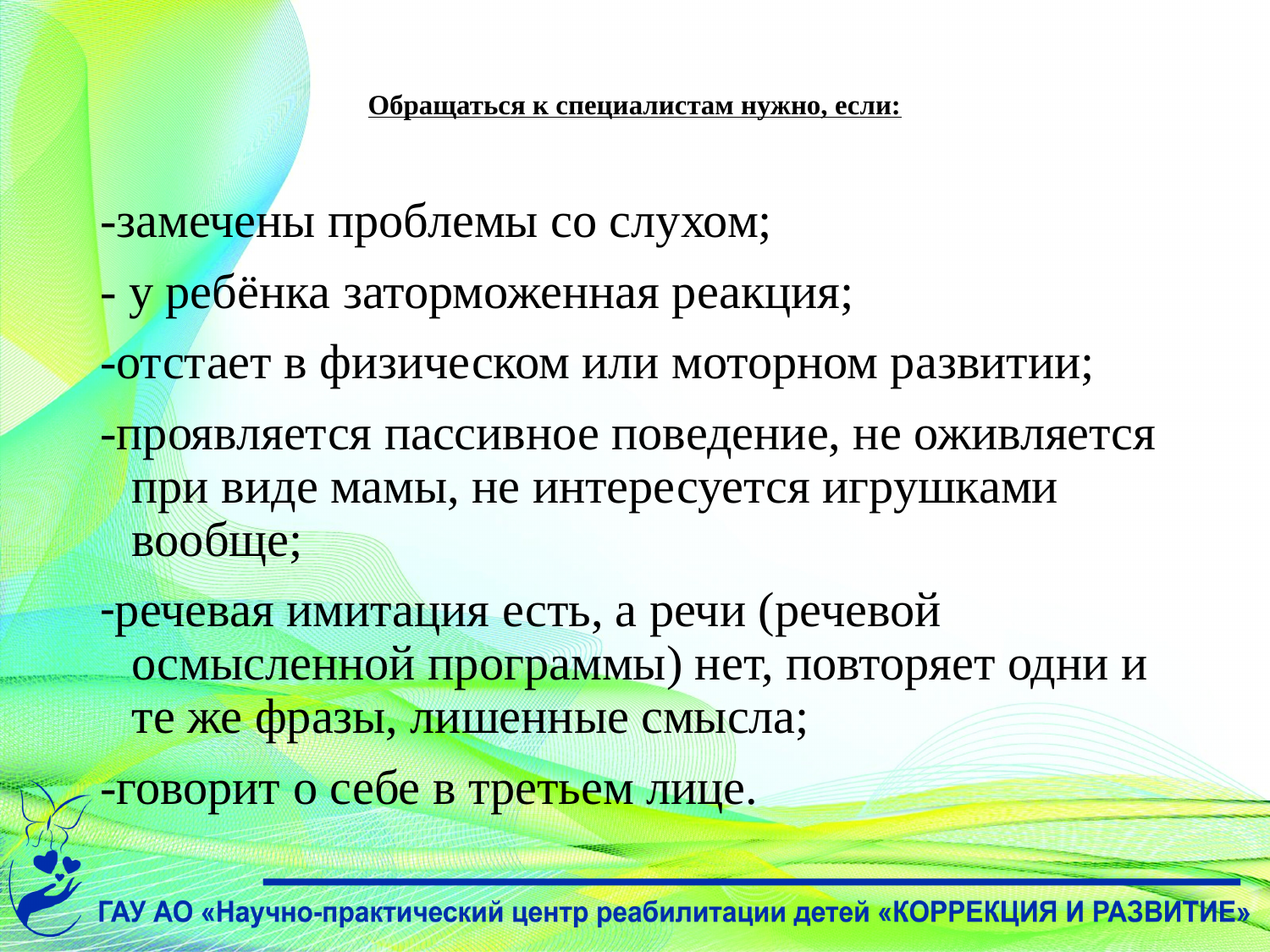

# Обращаться к специалистам нужно, если:
-замечены проблемы со слухом;
- у ребёнка заторможенная реакция;
-отстает в физическом или моторном развитии;
-проявляется пассивное поведение, не оживляется при виде мамы, не интересуется игрушками вообще;
-речевая имитация есть, а речи (речевой осмысленной программы) нет, повторяет одни и те же фразы, лишенные смысла;
-говорит о себе в третьем лице.